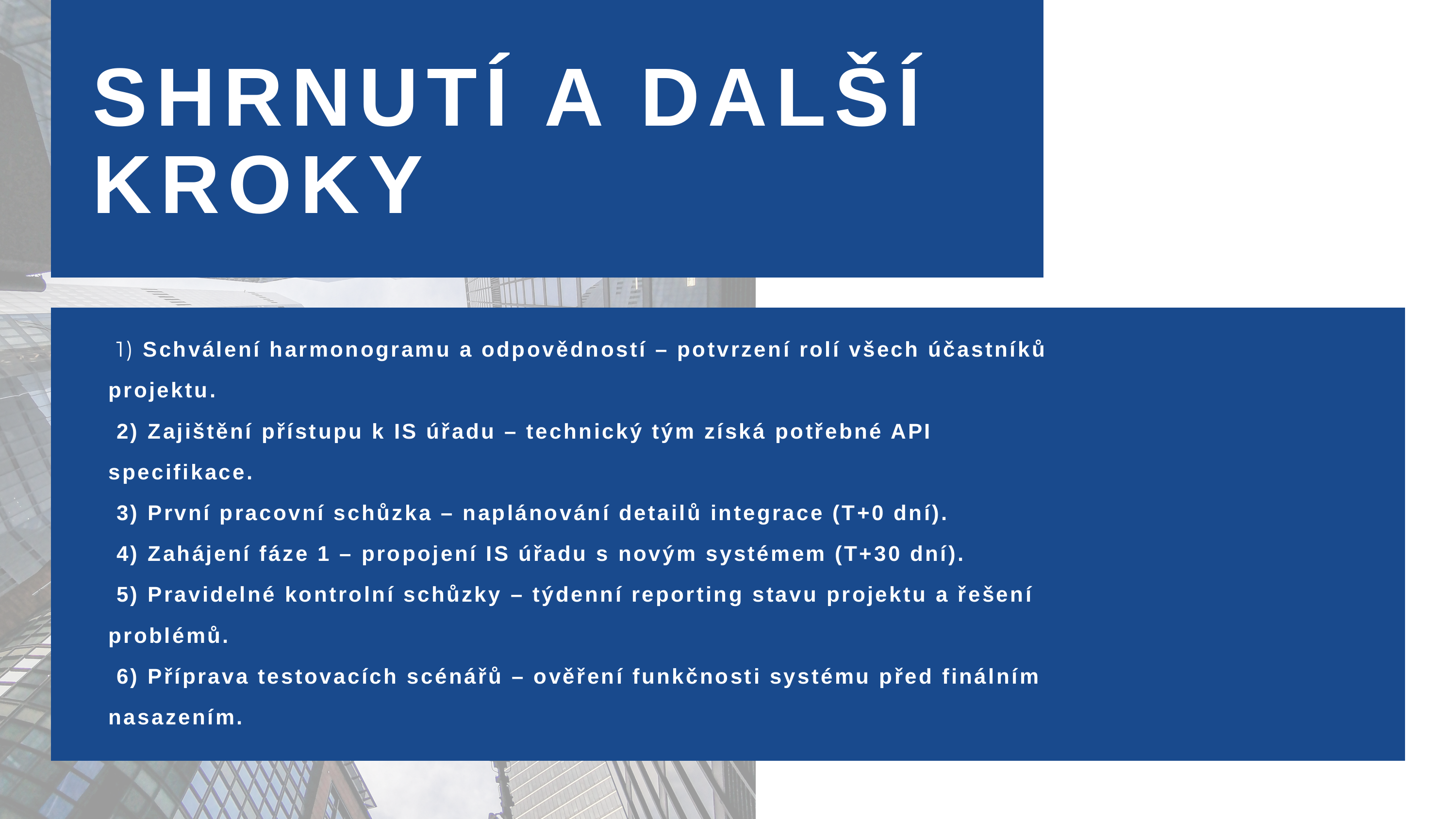

SHRNUTÍ A DALŠÍ KROKY

 1) Schválení harmonogramu a odpovědností – potvrzení rolí všech účastníků projektu.
 2) Zajištění přístupu k IS úřadu – technický tým získá potřebné API specifikace.
 3) První pracovní schůzka – naplánování detailů integrace (T+0 dní).
 4) Zahájení fáze 1 – propojení IS úřadu s novým systémem (T+30 dní).
 5) Pravidelné kontrolní schůzky – týdenní reporting stavu projektu a řešení problémů.
 6) Příprava testovacích scénářů – ověření funkčnosti systému před finálním nasazením.